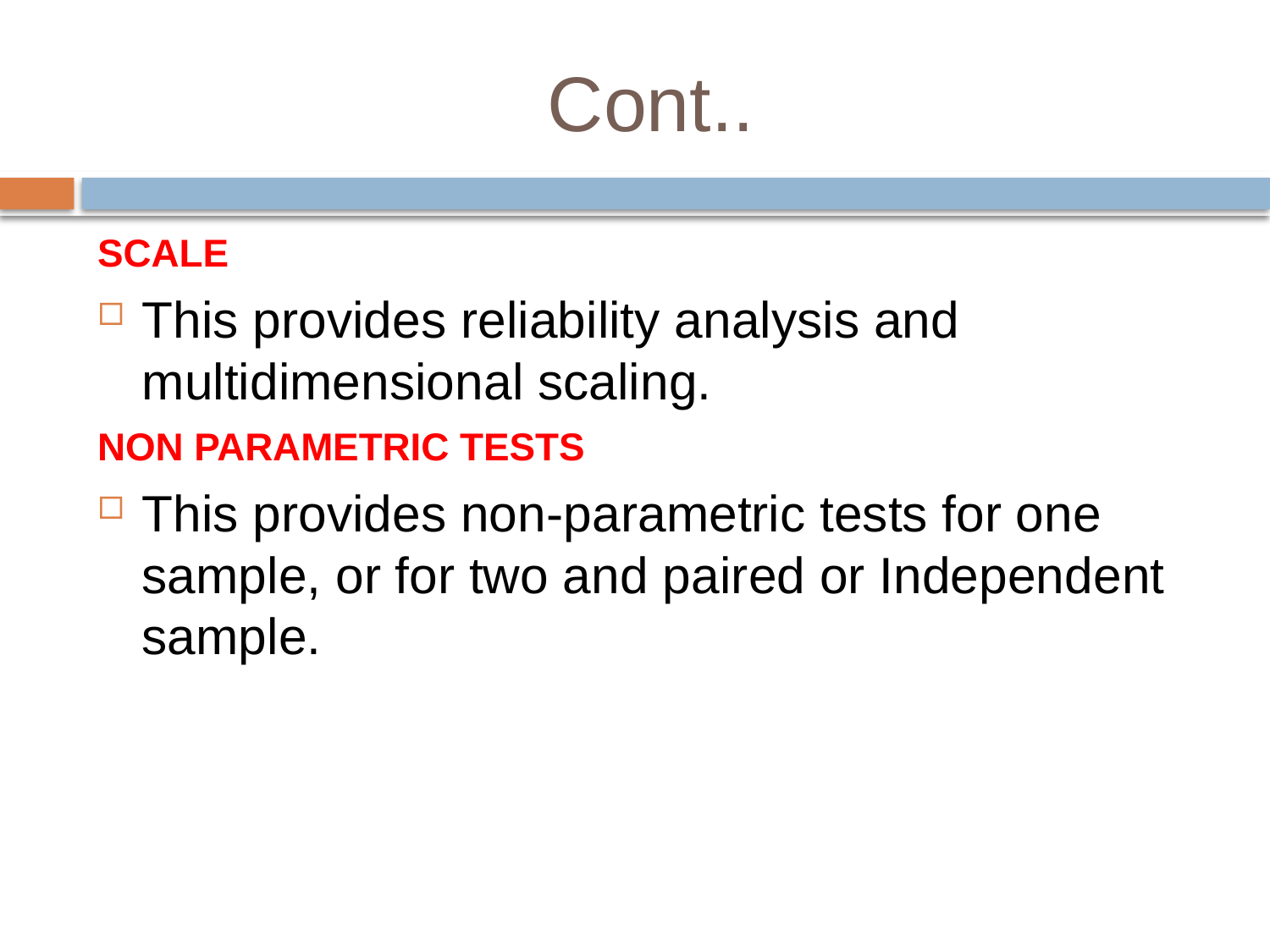

# Cont..
SCALE
This provides reliability analysis and multidimensional scaling.
NON PARAMETRIC TESTS
This provides non-parametric tests for one sample, or for two and paired or Independent sample.